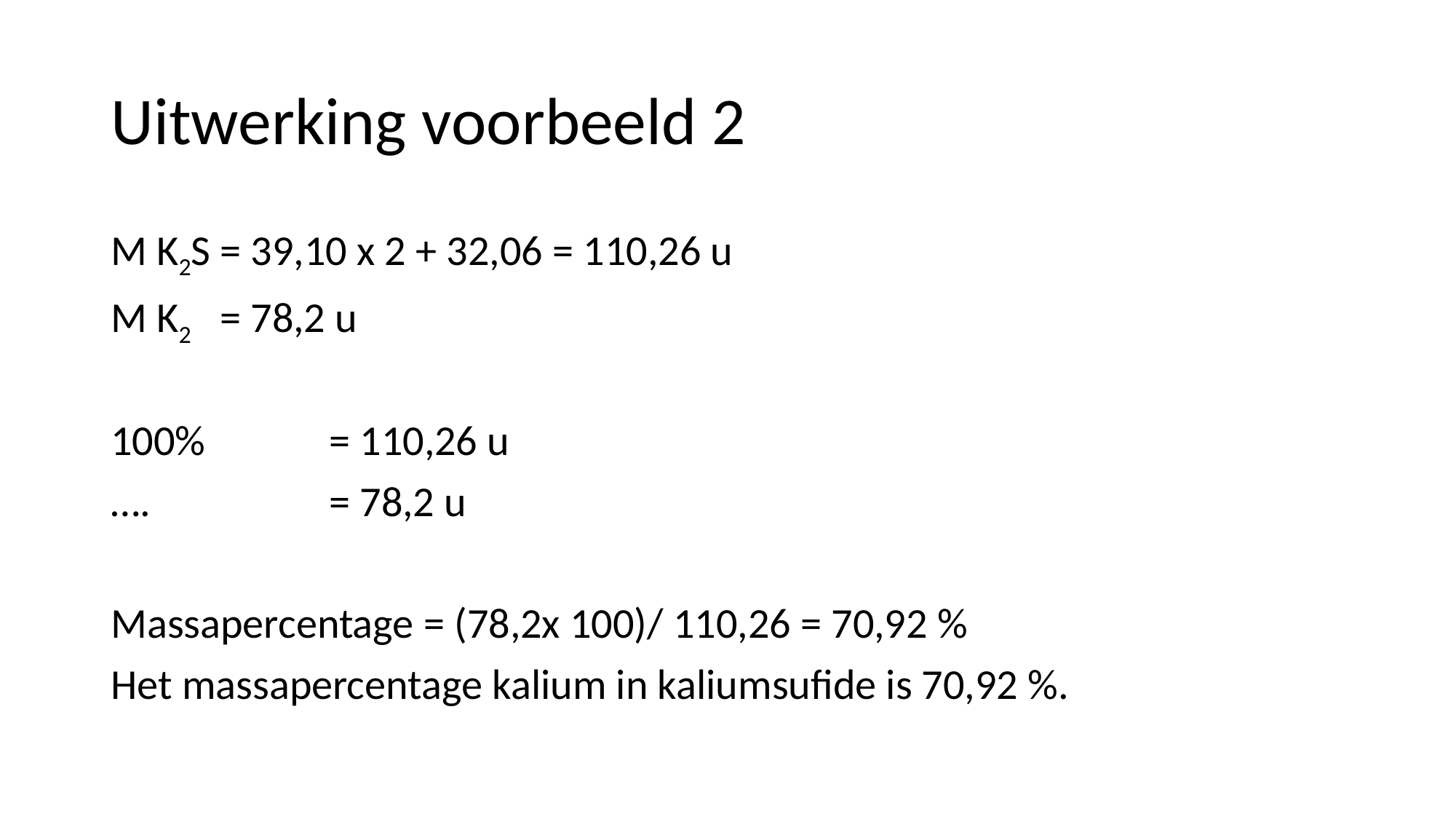

# Uitwerking voorbeeld 2
M K2S = 39,10 x 2 + 32,06 = 110,26 u
M K2 	= 78,2 u

100%		= 110,26 u
….		= 78,2 u

Massapercentage = (78,2x 100)/ 110,26 = 70,92 %
Het massapercentage kalium in kaliumsufide is 70,92 %.